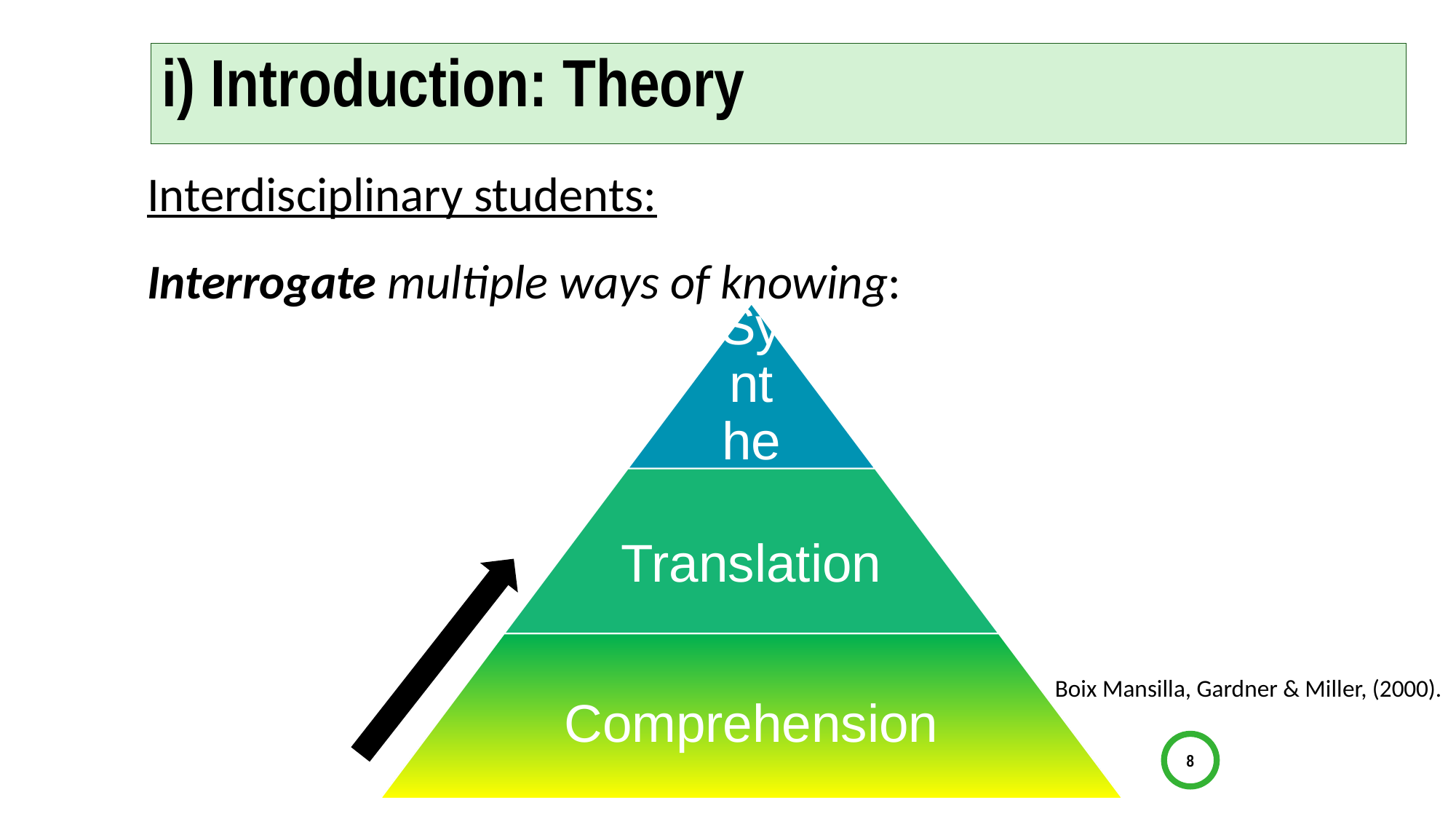

# i) Introduction: Theory
Interdisciplinary students:
Interrogate multiple ways of knowing:
Synthesis
Translation
Comprehension

Boix Mansilla, Gardner & Miller, (2000).
8